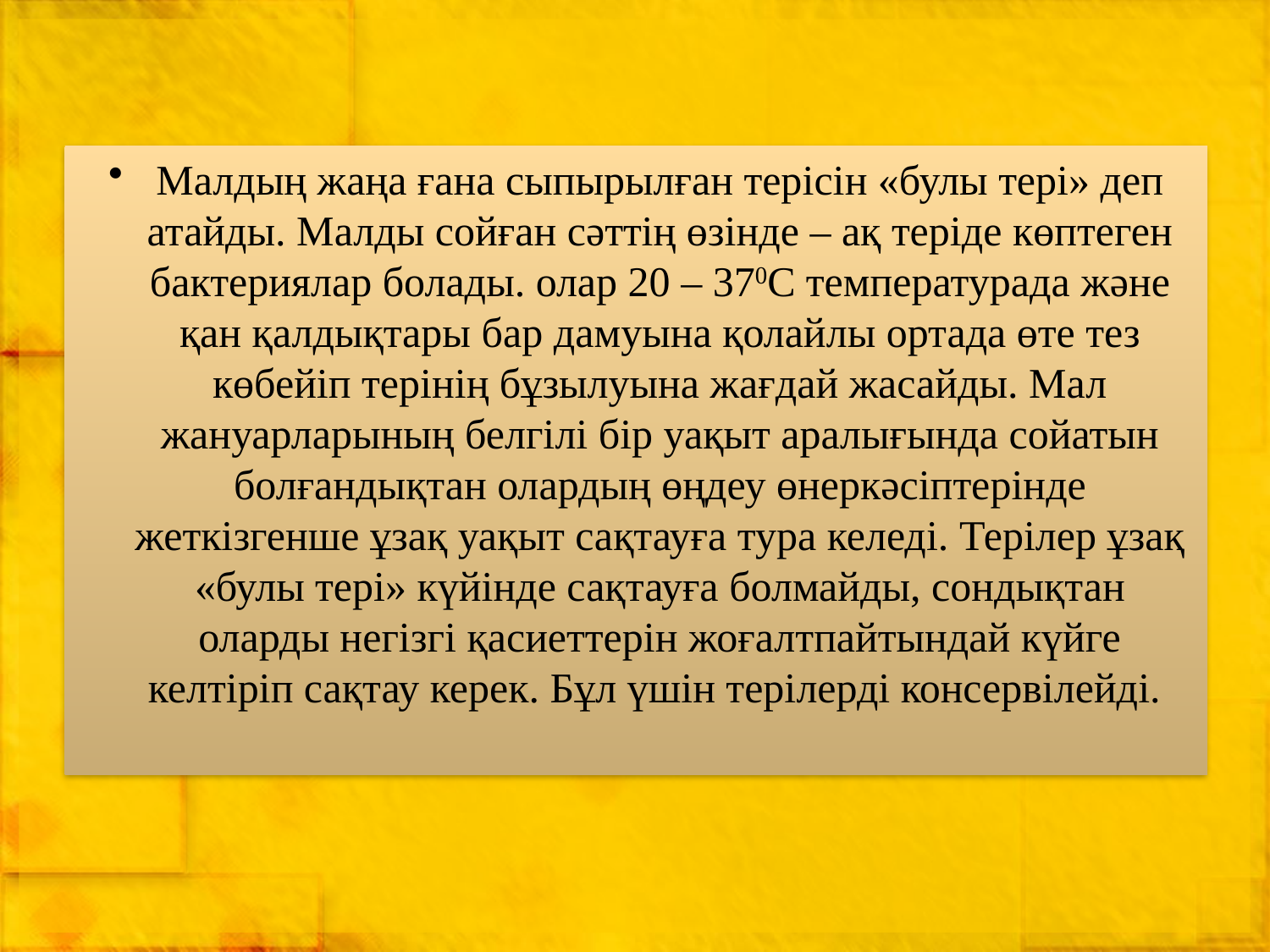

Малдың жаңа ғана сыпырылған терісін «булы тері» деп атайды. Малды сойған сәттің өзінде – ақ теріде көптеген бактериялар болады. олар 20 – 370С температурада және қан қалдықтары бар дамуына қолайлы ортада өте тез көбейіп терінің бұзылуына жағдай жасайды. Мал жануарларының белгілі бір уақыт аралығында сойатын болғандықтан олардың өңдеу өнеркәсіптерінде жеткізгенше ұзақ уақыт сақтауға тура келеді. Терілер ұзақ «булы тері» күйінде сақтауға болмайды, сондықтан оларды негізгі қасиеттерін жоғалтпайтындай күйге келтіріп сақтау керек. Бұл үшін терілерді консервілейді.